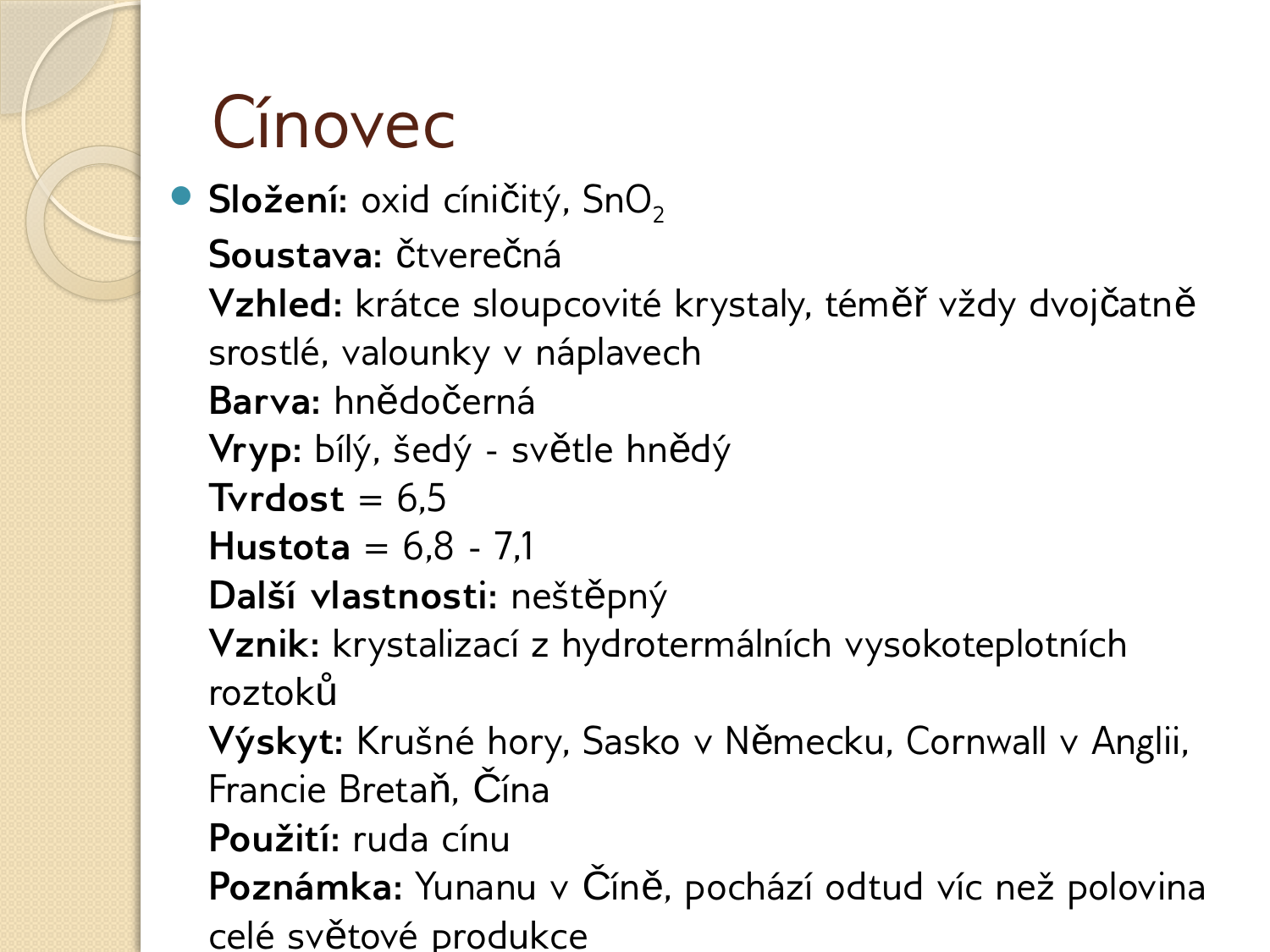

# Cínovec
Složení: oxid cíničitý, SnO2 
Soustava: čtverečná 
Vzhled: krátce sloupcovité krystaly, téměř vždy dvojčatně srostlé, valounky v náplavech 
Barva: hnědočerná 
Vryp: bílý, šedý - světle hnědý 
Tvrdost = 6,5 
Hustota = 6,8 - 7,1 
Další vlastnosti: neštěpný 
Vznik: krystalizací z hydrotermálních vysokoteplotních roztoků 
Výskyt: Krušné hory, Sasko v Německu, Cornwall v Anglii, Francie Bretaň, Čína 
Použití: ruda cínu 
Poznámka: Yunanu v Číně, pochází odtud víc než polovina celé světové produkce